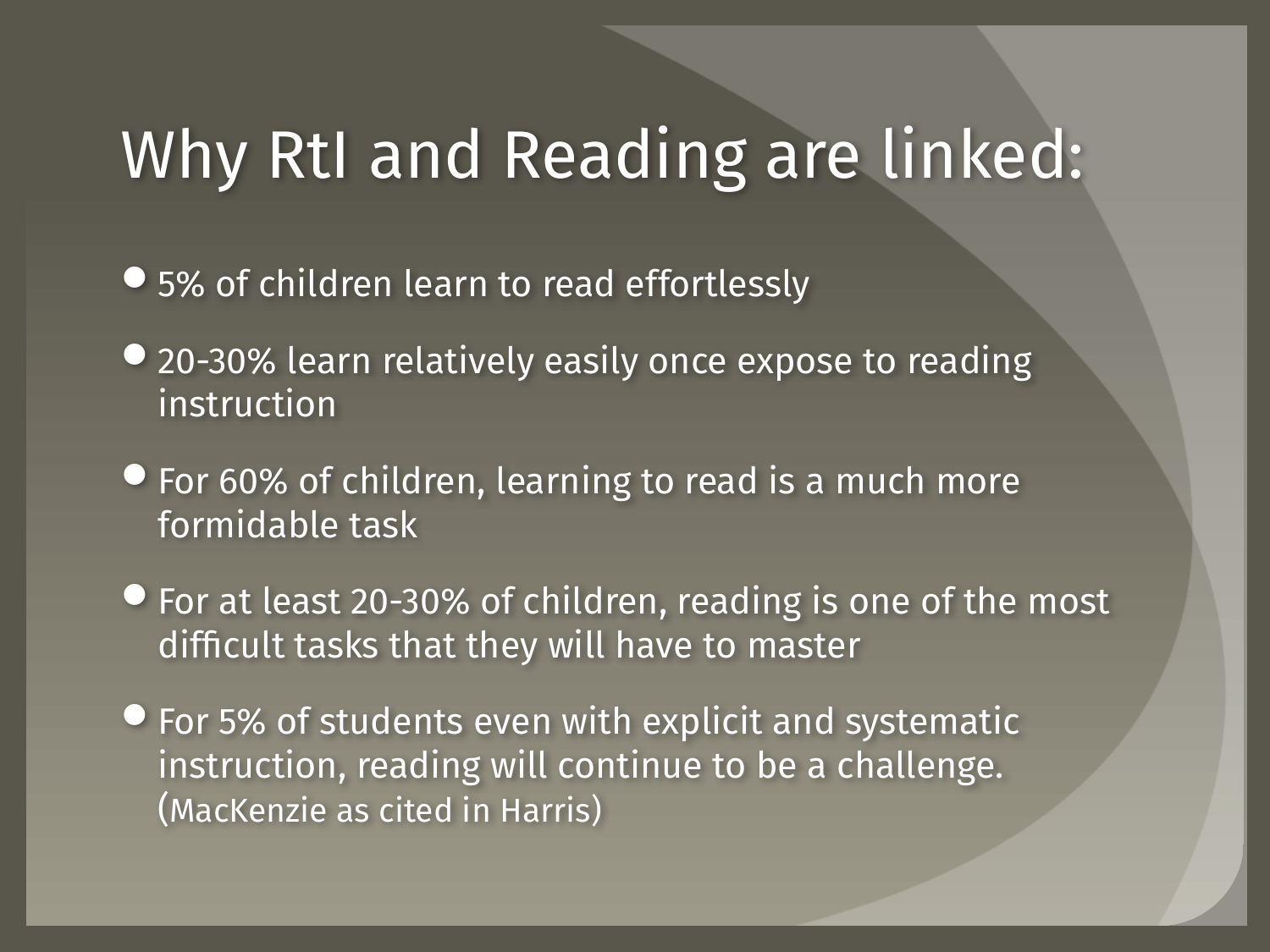

# Why RtI and Reading are linked:
5% of children learn to read effortlessly
20-30% learn relatively easily once expose to reading instruction
For 60% of children, learning to read is a much more formidable task
For at least 20-30% of children, reading is one of the most difficult tasks that they will have to master
For 5% of students even with explicit and systematic instruction, reading will continue to be a challenge.       				(MacKenzie as cited in Harris)